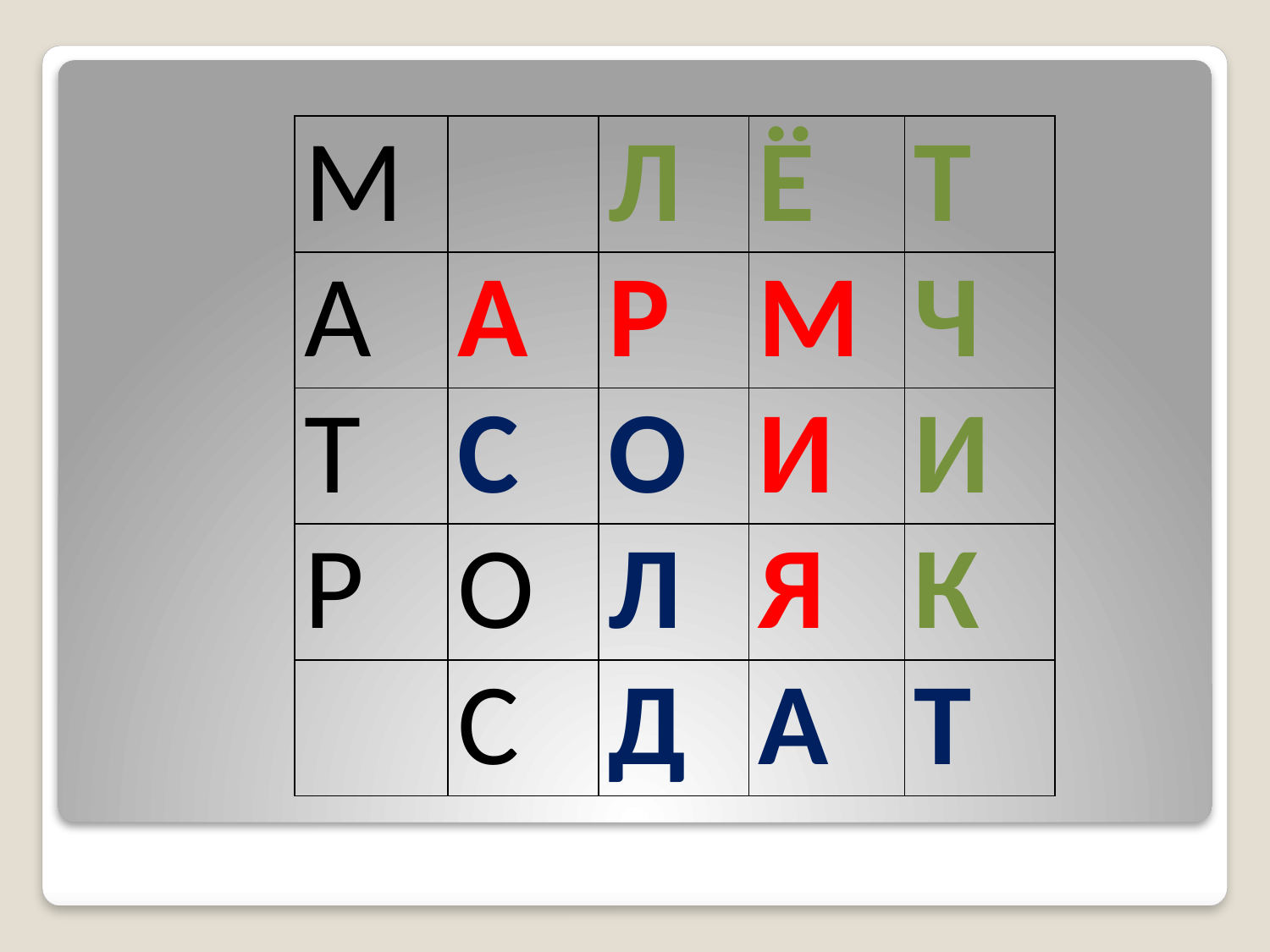

| М |  | Л | Ё | Т |
| --- | --- | --- | --- | --- |
| А | А | Р | М | Ч |
| Т | С | О | И | И |
| Р | О | Л | Я | К |
|  | С | Д | А | Т |